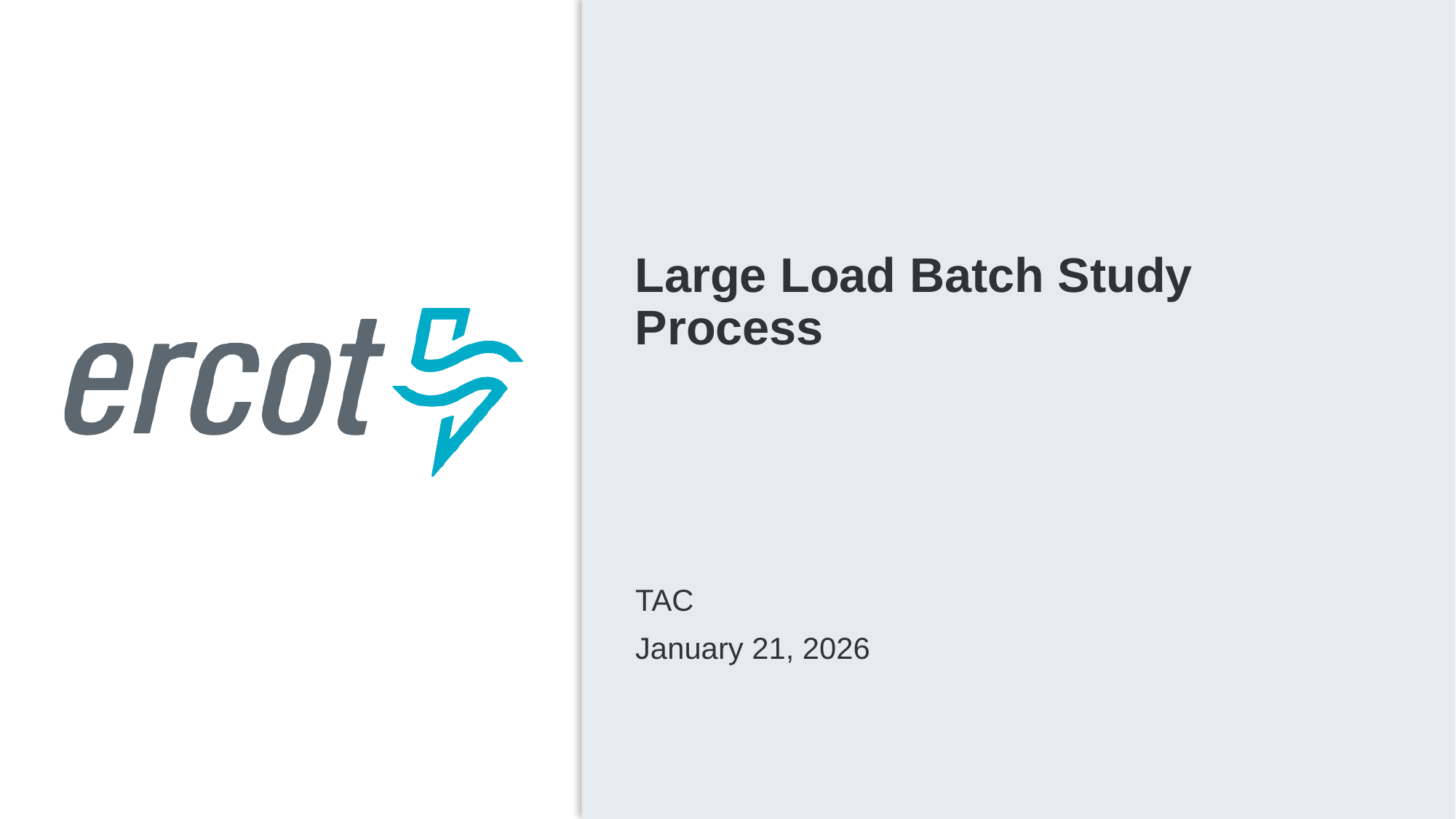

Large Load Batch Study Process
TAC
January 21, 2026